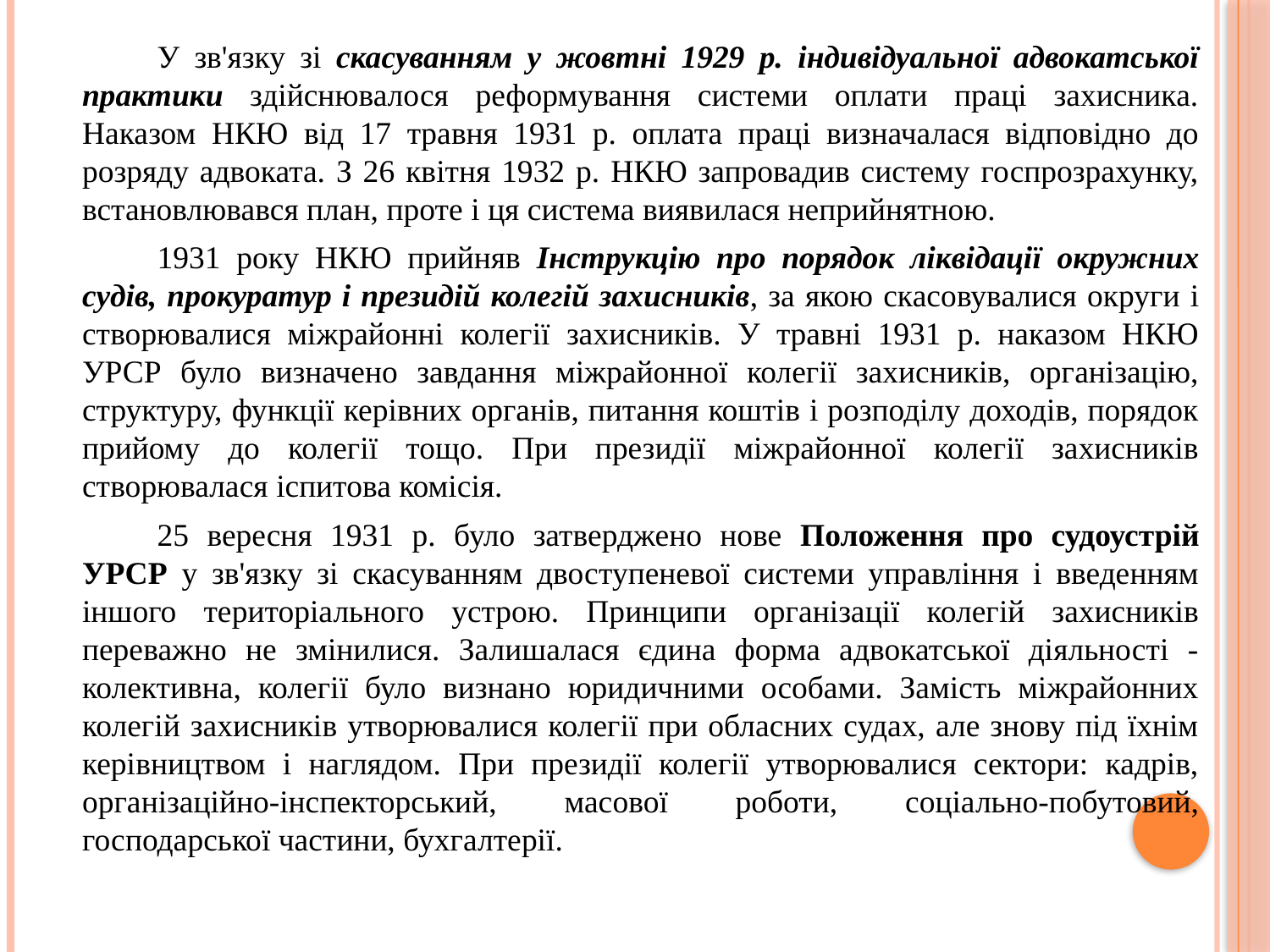

У зв'язку зі скасуванням у жовтні 1929 р. індивідуальної адвокатської практики здійснювалося реформування системи оплати праці захисника. Наказом НКЮ від 17 травня 1931 р. оплата праці визначалася відповідно до розряду адвоката. З 26 квітня 1932 р. НКЮ запровадив систему госпрозрахунку, встановлювався план, проте і ця система виявилася неприйнятною.
1931 року НКЮ прийняв Інструкцію про порядок ліквідації окружних судів, прокуратур і президій колегій захисників, за якою скасовувалися округи і створювалися міжрайонні колегії захисників. У травні 1931 р. наказом НКЮ УРСР було визначено завдання міжрайонної колегії захисників, організацію, структуру, функції керівних органів, питання коштів і розподілу доходів, порядок прийому до колегії тощо. При президії міжрайонної колегії захисників створювалася іспитова комісія.
25 вересня 1931 р. було затверджено нове Положення про судоустрій УРСР у зв'язку зі скасуванням двоступеневої системи управління і введенням іншого територіального устрою. Принципи організації колегій захисників переважно не змінилися. Залишалася єдина форма адвокатської діяльності - колективна, колегії було визнано юридичними особами. Замість міжрайонних колегій захисників утворювалися колегії при обласних судах, але знову під їхнім керівництвом і наглядом. При президії колегії утворювалися сектори: кадрів, організаційно-інспекторський, масової роботи, соціально-побутовий, господарської частини, бухгалтерії.